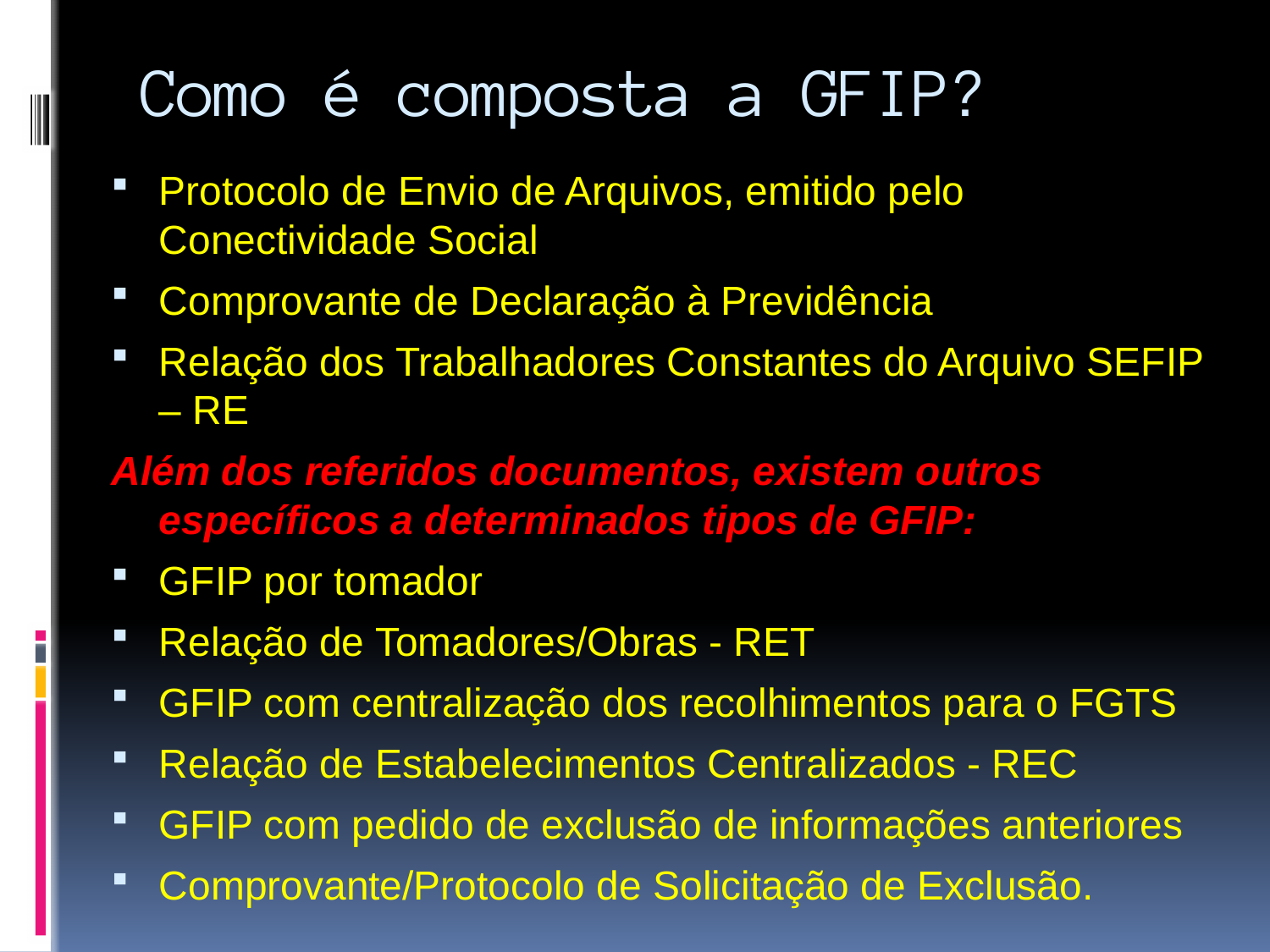

# Como é composta a GFIP?
Protocolo de Envio de Arquivos, emitido pelo Conectividade Social
Comprovante de Declaração à Previdência
Relação dos Trabalhadores Constantes do Arquivo SEFIP – RE
Além dos referidos documentos, existem outros específicos a determinados tipos de GFIP:
GFIP por tomador
Relação de Tomadores/Obras - RET
GFIP com centralização dos recolhimentos para o FGTS
Relação de Estabelecimentos Centralizados - REC
GFIP com pedido de exclusão de informações anteriores
Comprovante/Protocolo de Solicitação de Exclusão.